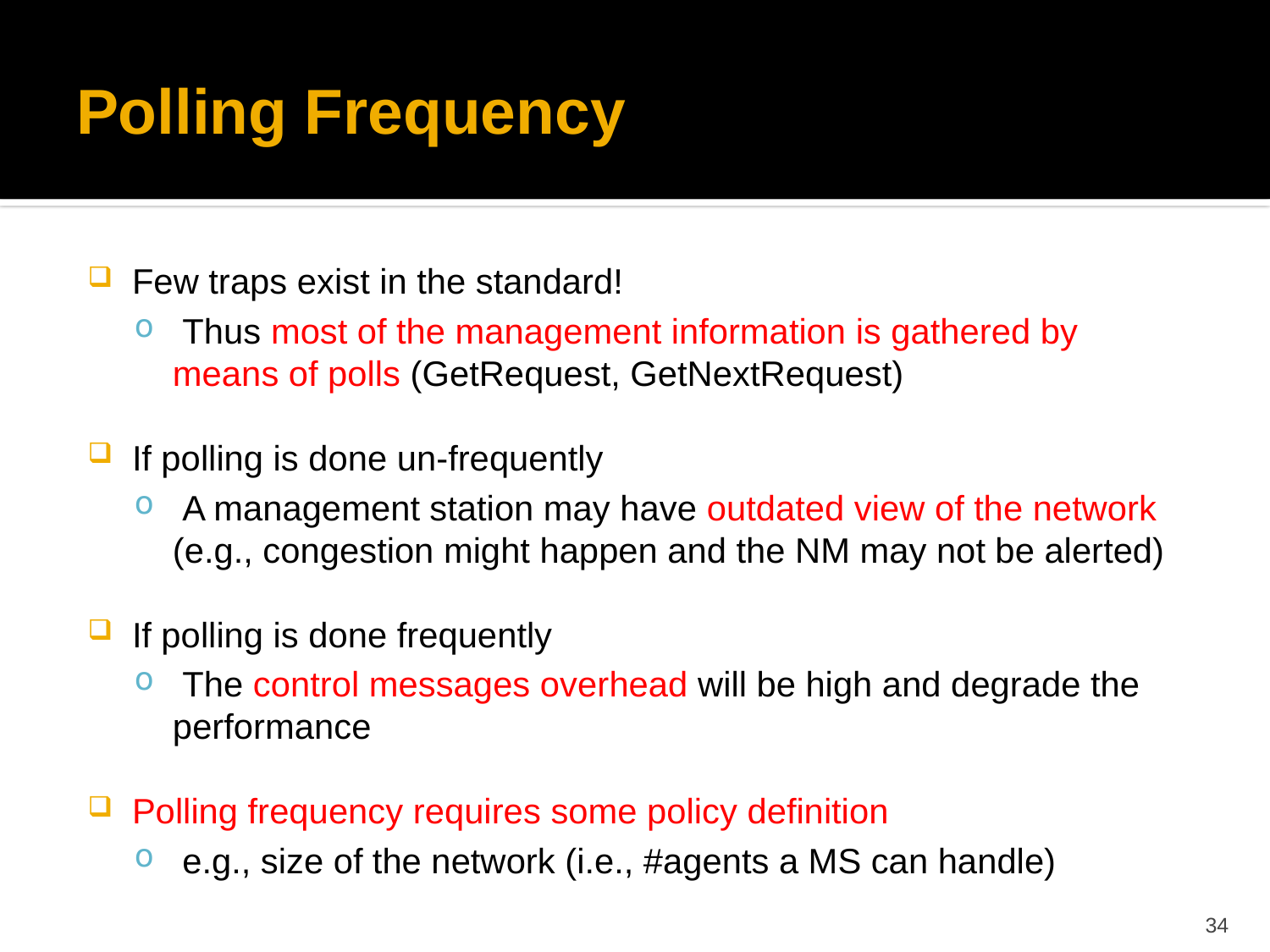

# Polling Frequency
Few traps exist in the standard!
 Thus most of the management information is gathered by means of polls (GetRequest, GetNextRequest)

If polling is done un-frequently
 A management station may have outdated view of the network (e.g., congestion might happen and the NM may not be alerted)

If polling is done frequently
 The control messages overhead will be high and degrade the performance

Polling frequency requires some policy definition
 e.g., size of the network (i.e., #agents a MS can handle)
34